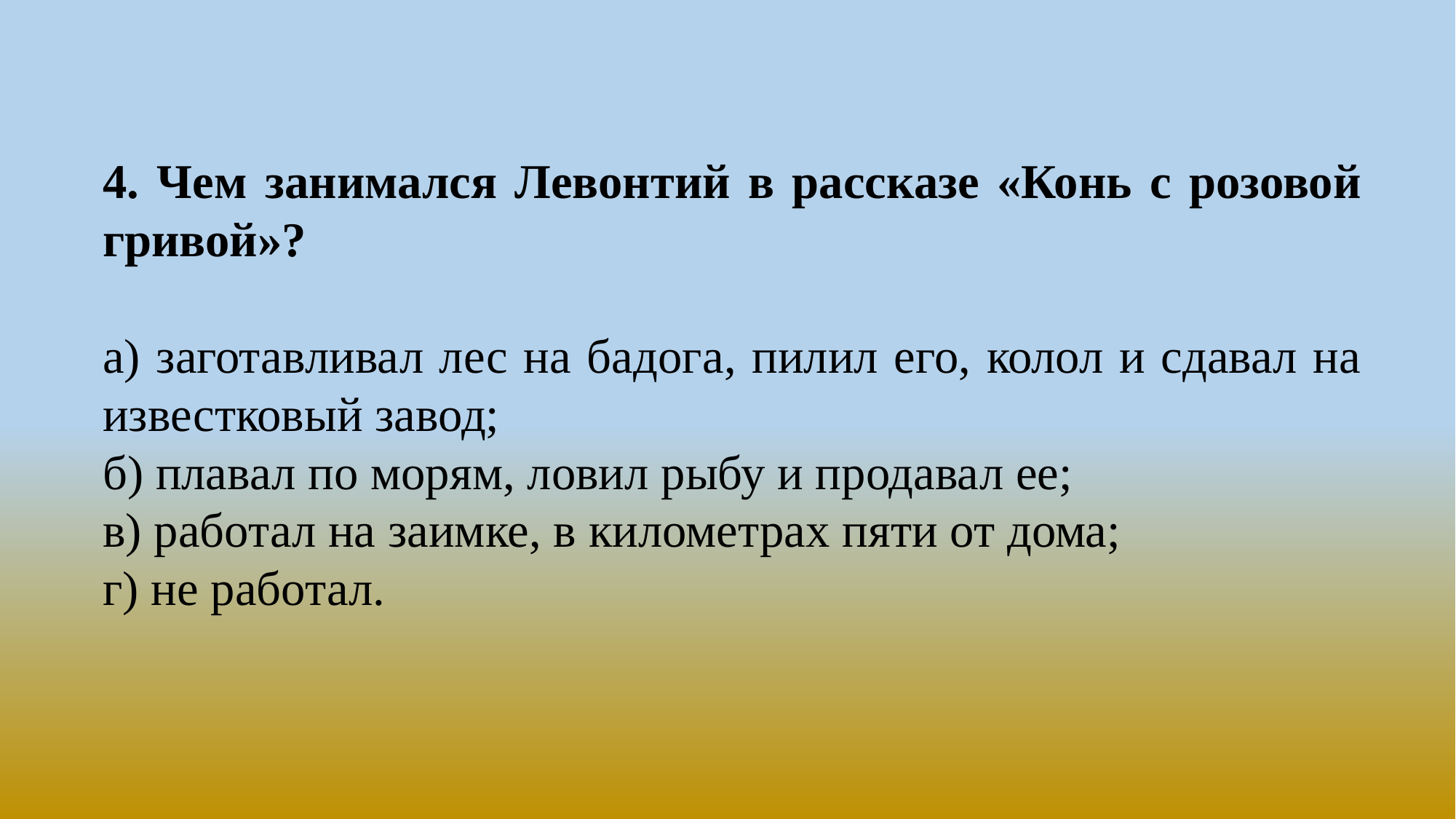

4. Чем занимался Левонтий в рассказе «Конь с розовой гривой»?

а) заготавливал лес на бадога, пилил его, колол и сдавал на известковый завод;
б) плавал по морям, ловил рыбу и продавал ее;
в) работал на заимке, в километрах пяти от дома;
г) не работал.